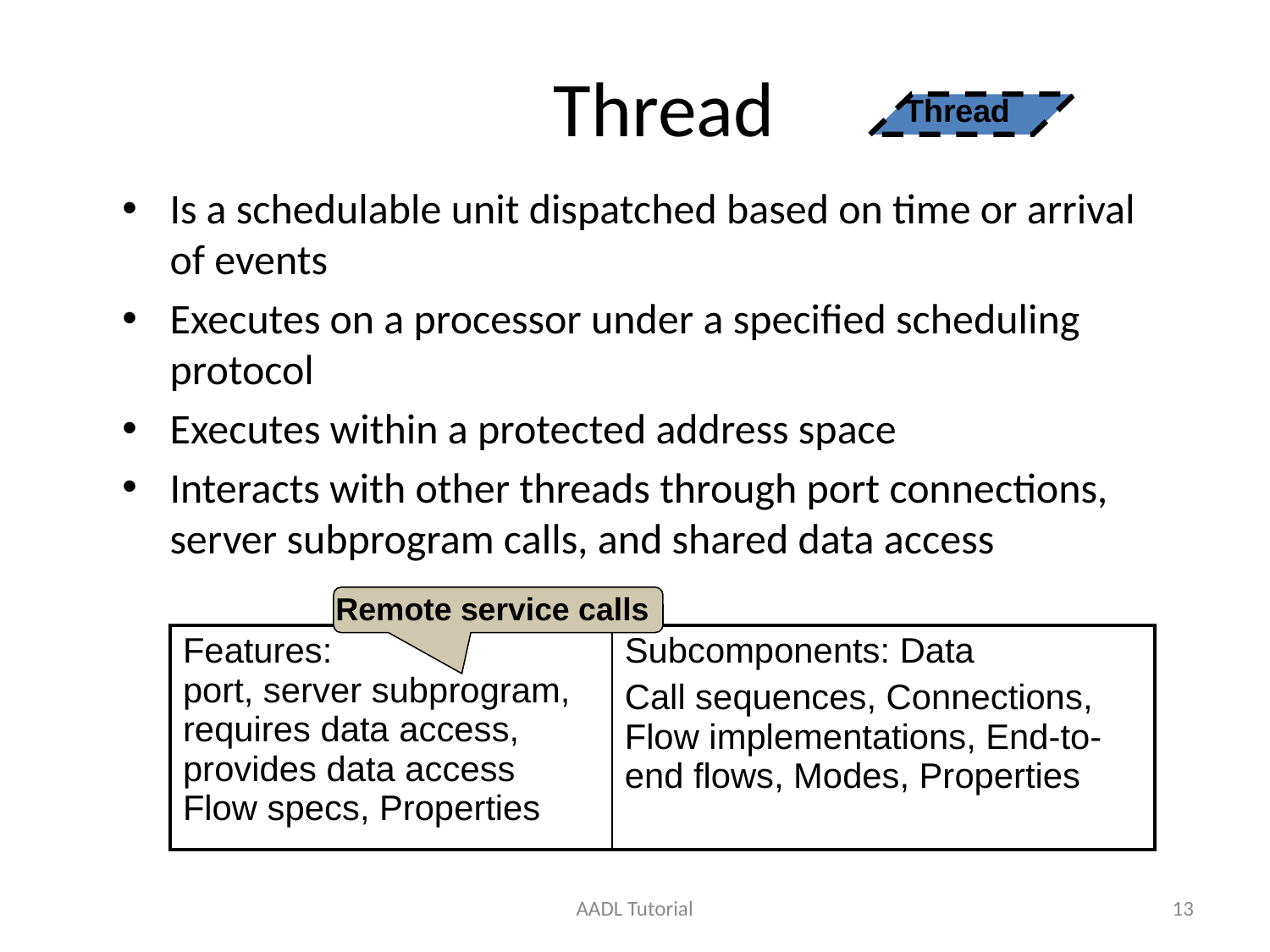

# Thread
Thread
Is a schedulable unit dispatched based on time or arrival of events
Executes on a processor under a specified scheduling protocol
Executes within a protected address space
Interacts with other threads through port connections,  server subprogram calls, and shared data access
Remote service calls
| Features: port, server subprogram, requires data access, provides data access Flow specs, Properties | Subcomponents: Data Call sequences, Connections, Flow implementations, End-to-end flows, Modes, Properties |
| --- | --- |
AADL Tutorial
13